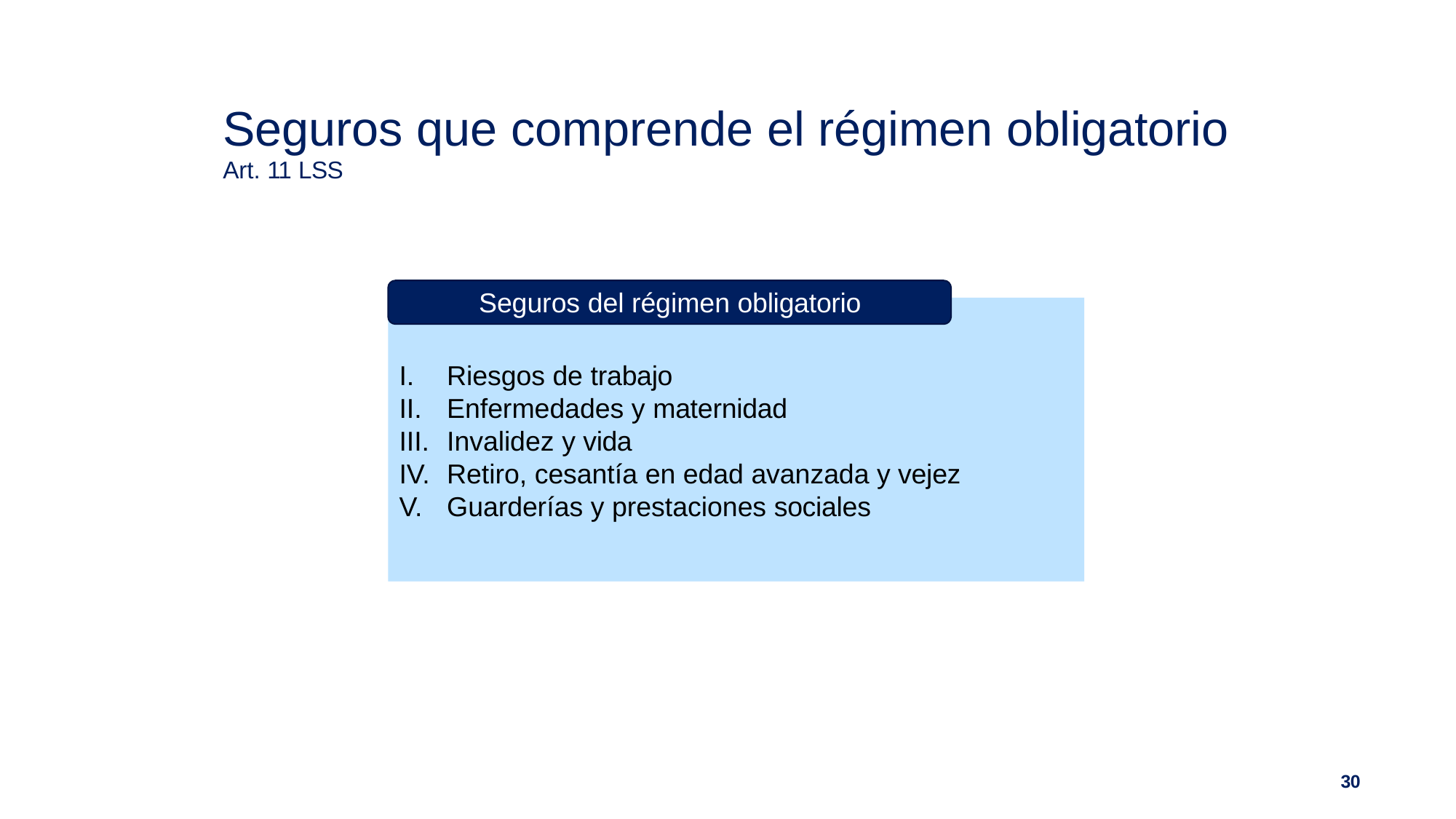

# Seguros que comprende el régimen obligatorio
Art. 11 LSS

Seguros del régimen obligatorio

Riesgos de trabajo
Enfermedades y maternidad
Invalidez y vida
Retiro, cesantía en edad avanzada y vejez
Guarderías y prestaciones sociales
30